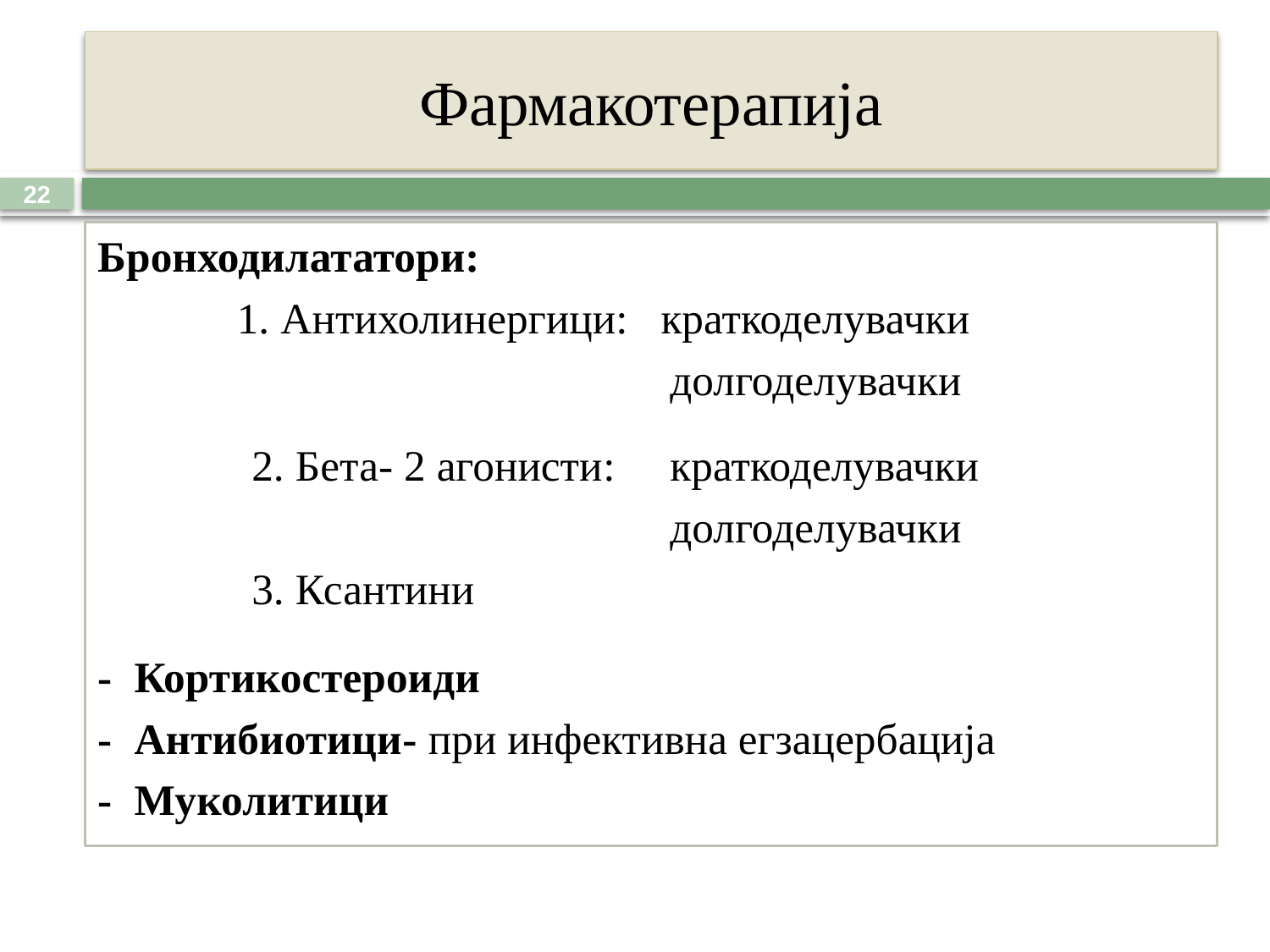

# Фармакотерапија
22
Бронходилататори:
	         1. Антихолинергици:   краткоделувачки
                                                    долгоделувачки

              2. Бета- 2 агонисти:     краткоделувачки
                                                    долгоделувачки
              3. Ксантини

-  Кортикостероиди
-  Антибиотици- при инфективна егзацербација
-  Муколитици